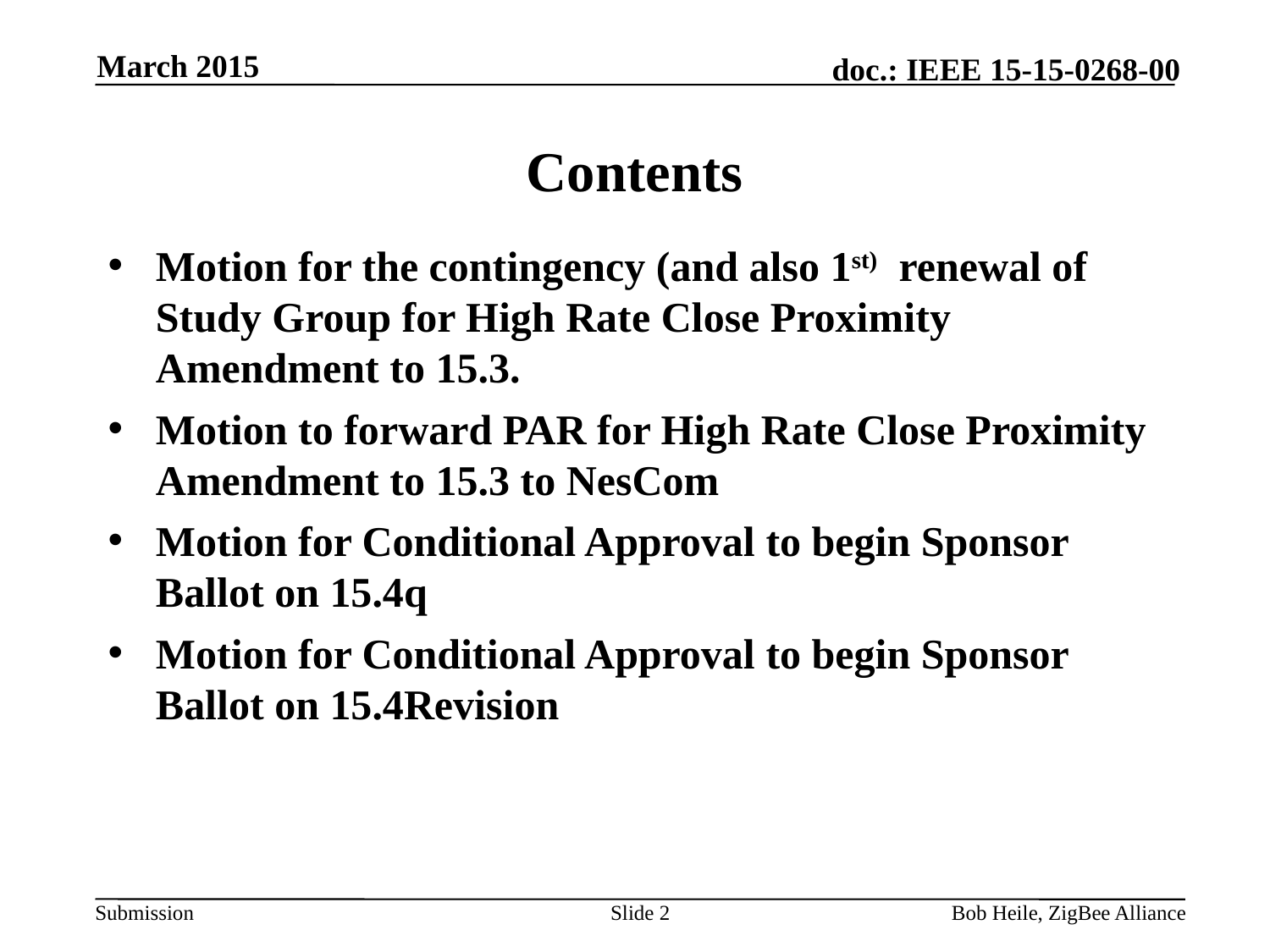

March 2015
# Contents
Motion for the contingency (and also 1st)  renewal of Study Group for High Rate Close Proximity Amendment to 15.3.
Motion to forward PAR for High Rate Close Proximity Amendment to 15.3 to NesCom
Motion for Conditional Approval to begin Sponsor Ballot on 15.4q
Motion for Conditional Approval to begin Sponsor Ballot on 15.4Revision
Slide 2
Bob Heile, ZigBee Alliance